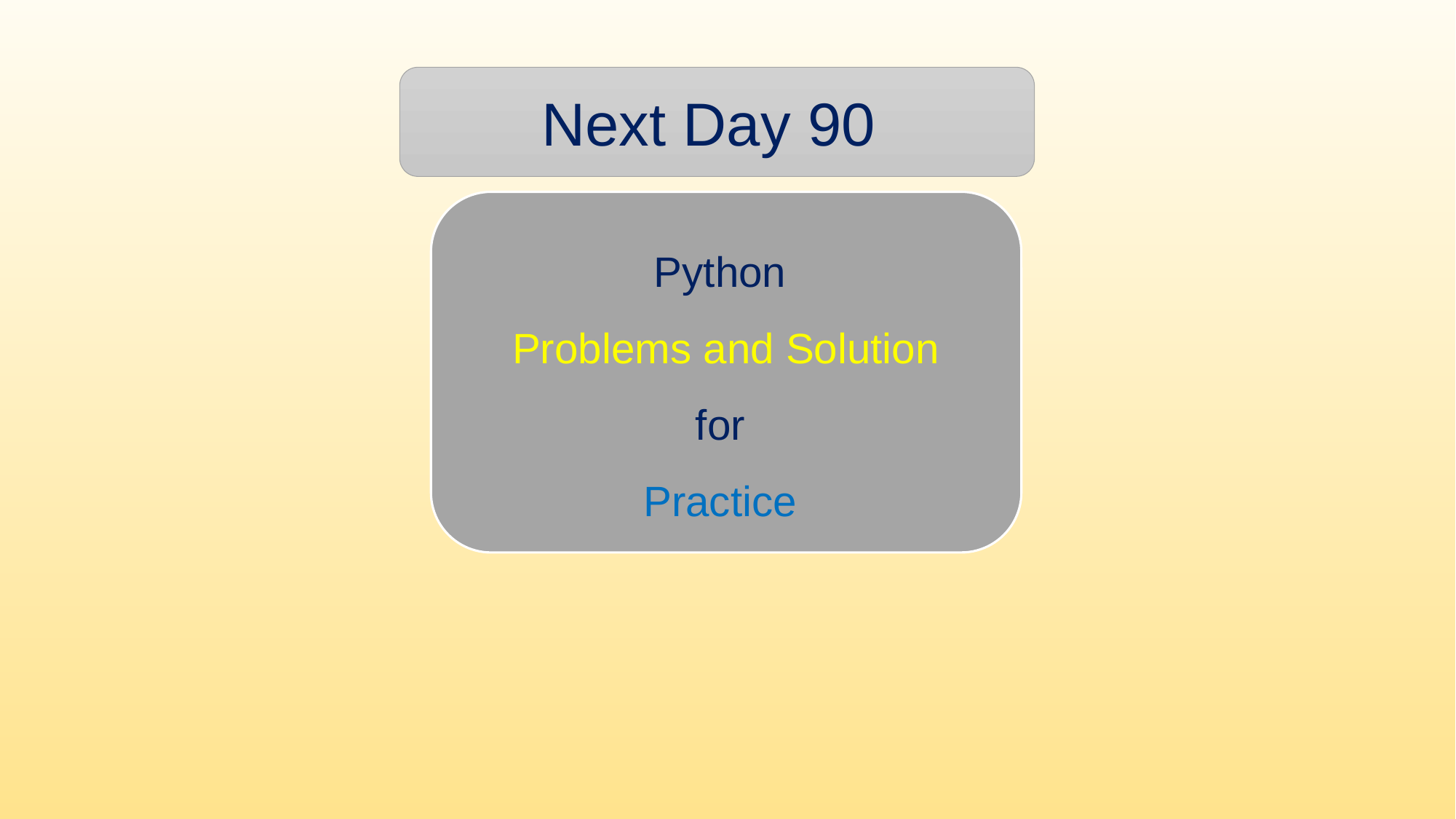

Next Day 90
Python
Problems and Solution
for
Practice